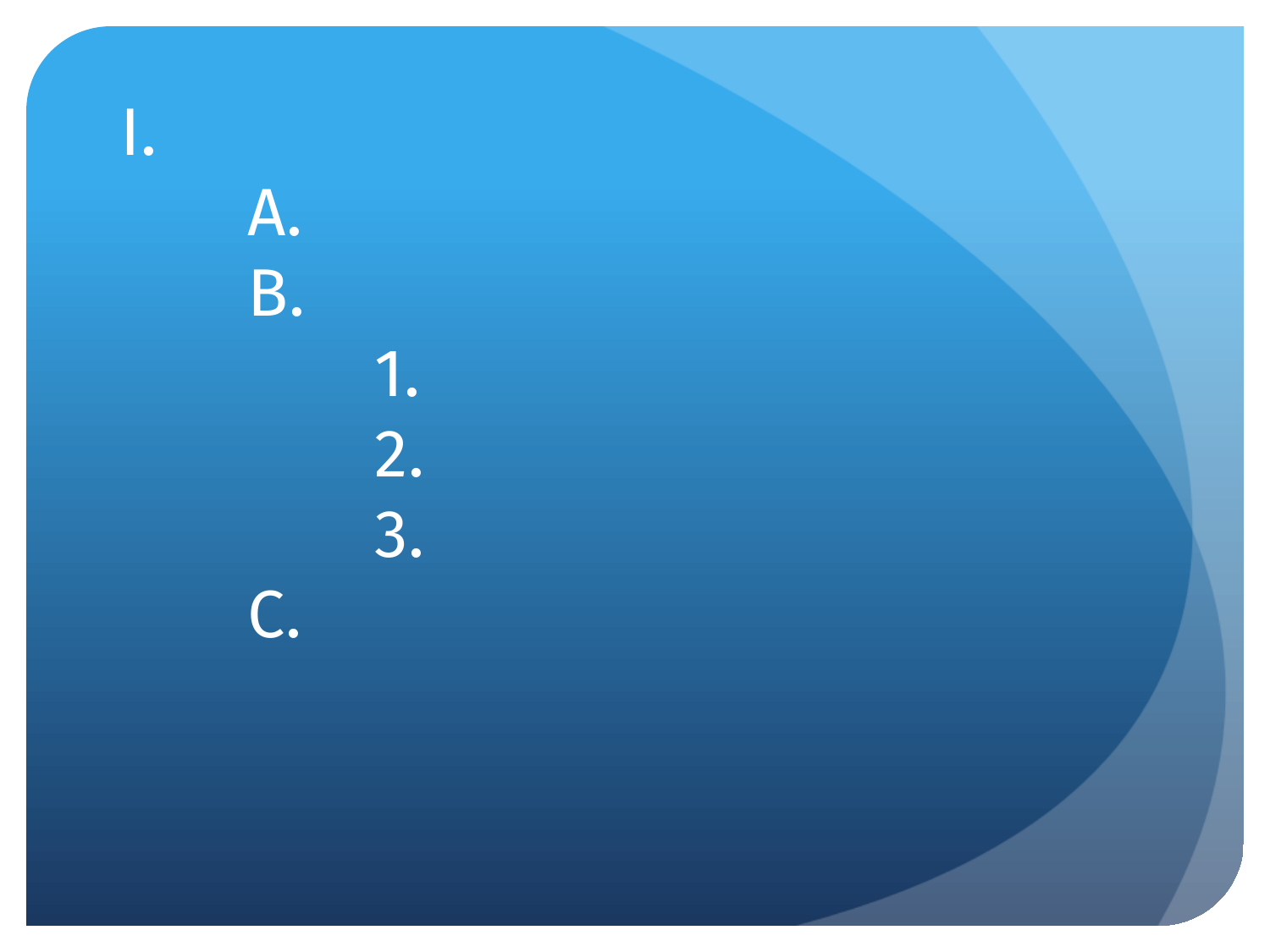

# I. A. B. 1. 2. 3. C.